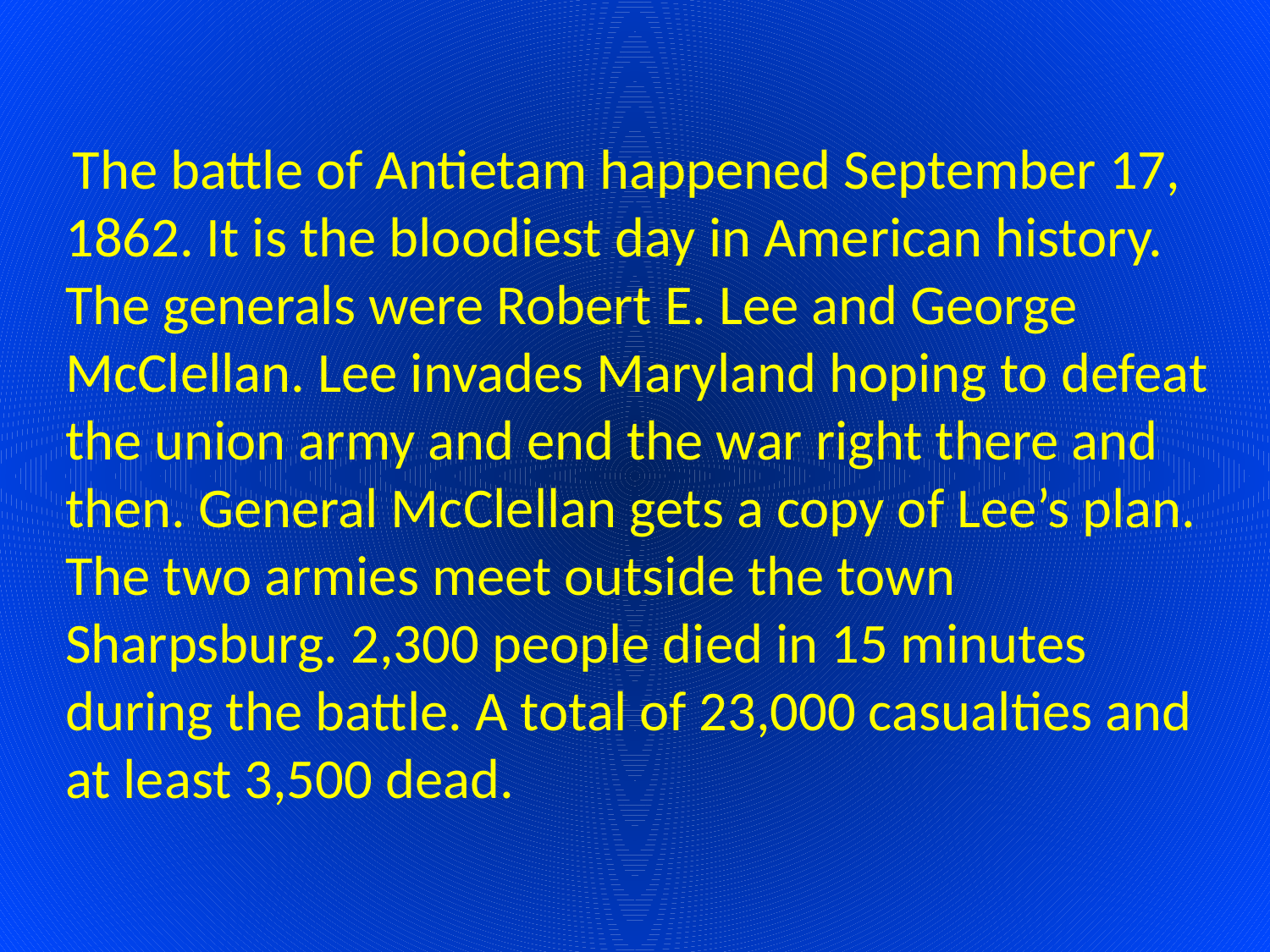

The battle of Antietam happened September 17, 1862. It is the bloodiest day in American history. The generals were Robert E. Lee and George McClellan. Lee invades Maryland hoping to defeat the union army and end the war right there and then. General McClellan gets a copy of Lee’s plan. The two armies meet outside the town Sharpsburg. 2,300 people died in 15 minutes during the battle. A total of 23,000 casualties and at least 3,500 dead.